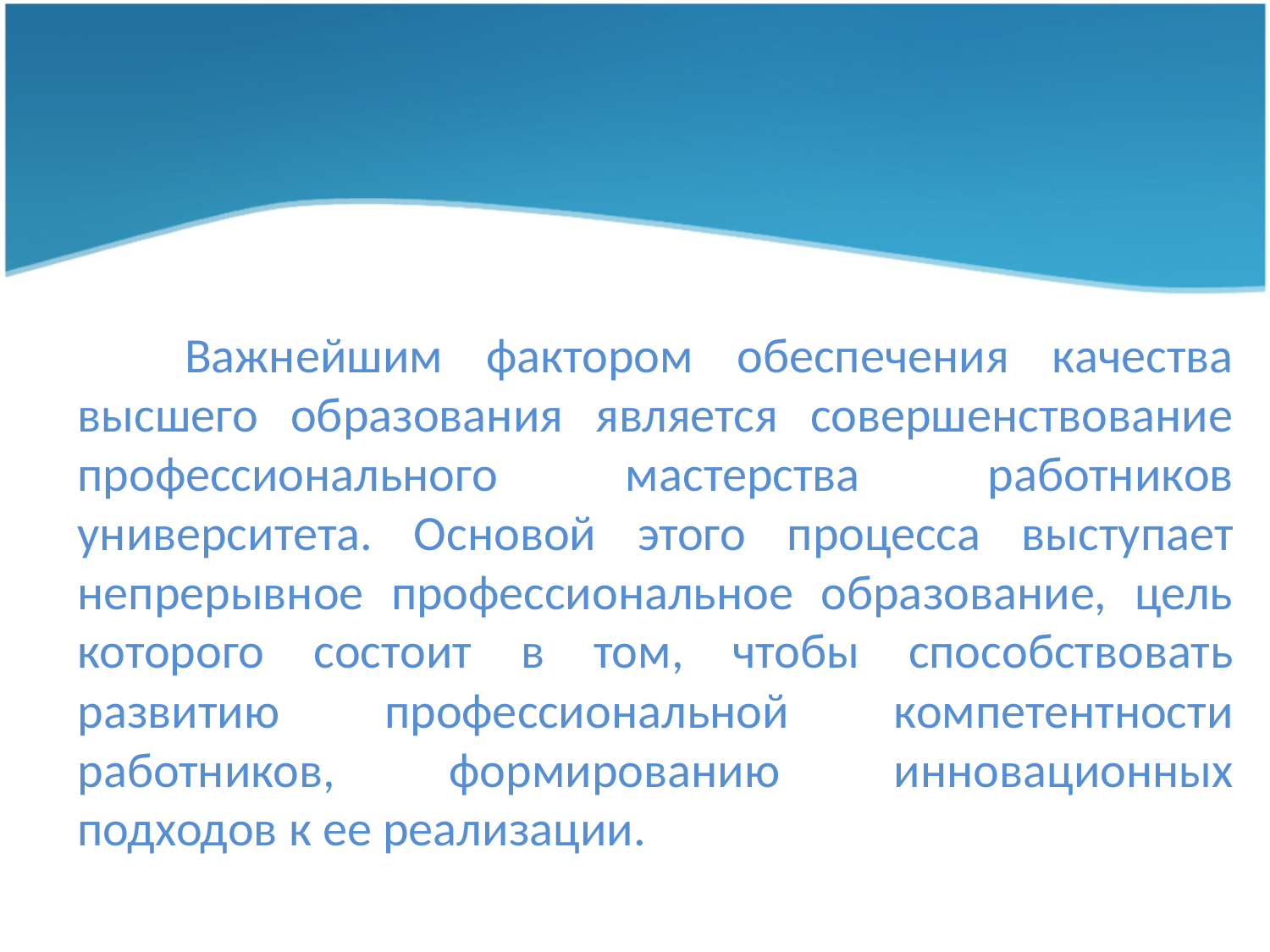

Важнейшим фактором обеспечения качества высшего образования является совершенствование профессионального мастерства работников университета. Основой этого процесса выступает непрерывное профессиональное образование, цель которого состоит в том, чтобы способствовать развитию профессиональной компетентности работников, формированию инновационных подходов к ее реализации.